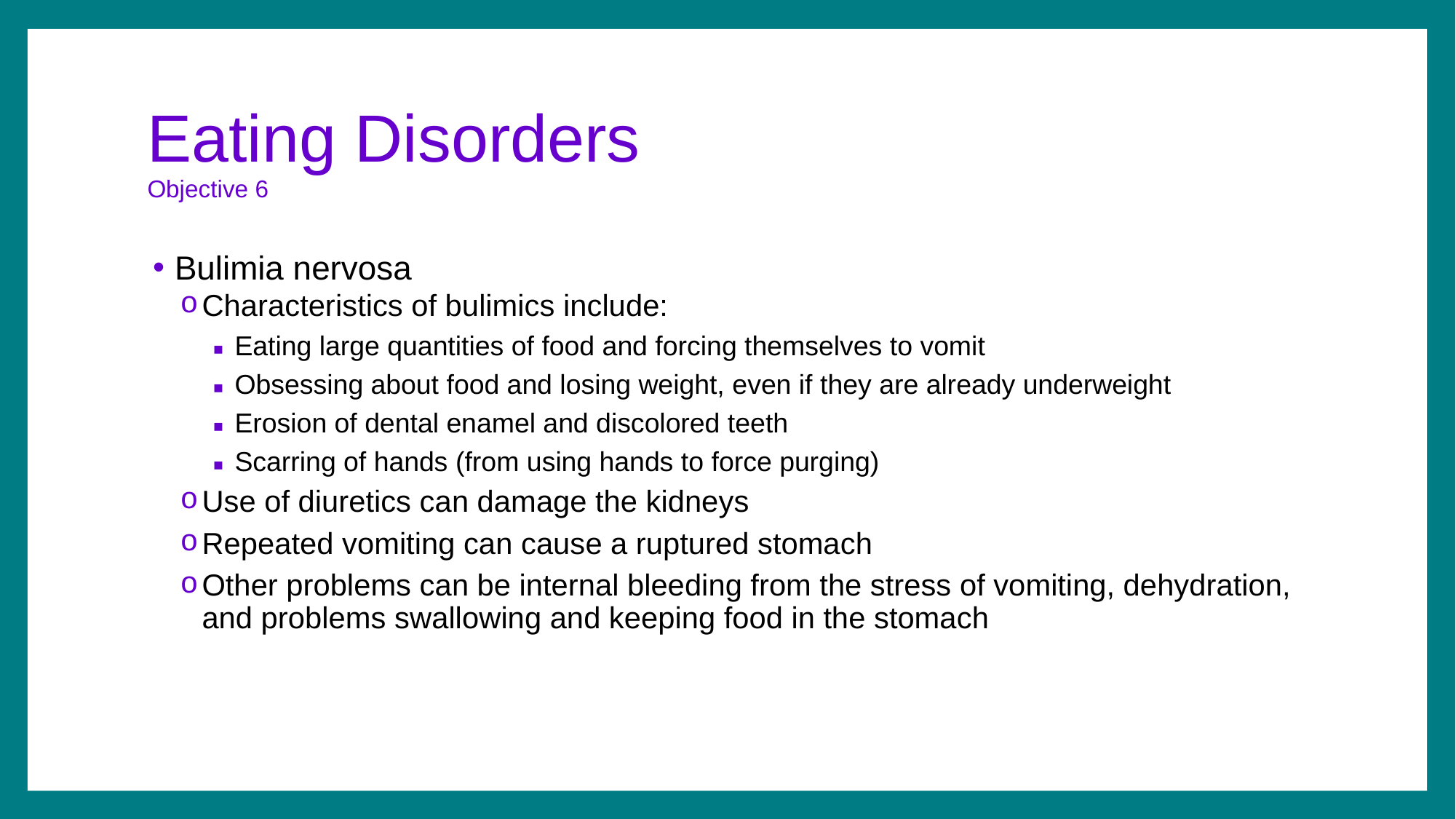

# Eating Disorders Objective 6
Bulimia nervosa
Characteristics of bulimics include:
Eating large quantities of food and forcing themselves to vomit
Obsessing about food and losing weight, even if they are already underweight
Erosion of dental enamel and discolored teeth
Scarring of hands (from using hands to force purging)
Use of diuretics can damage the kidneys
Repeated vomiting can cause a ruptured stomach
Other problems can be internal bleeding from the stress of vomiting, dehydration, and problems swallowing and keeping food in the stomach